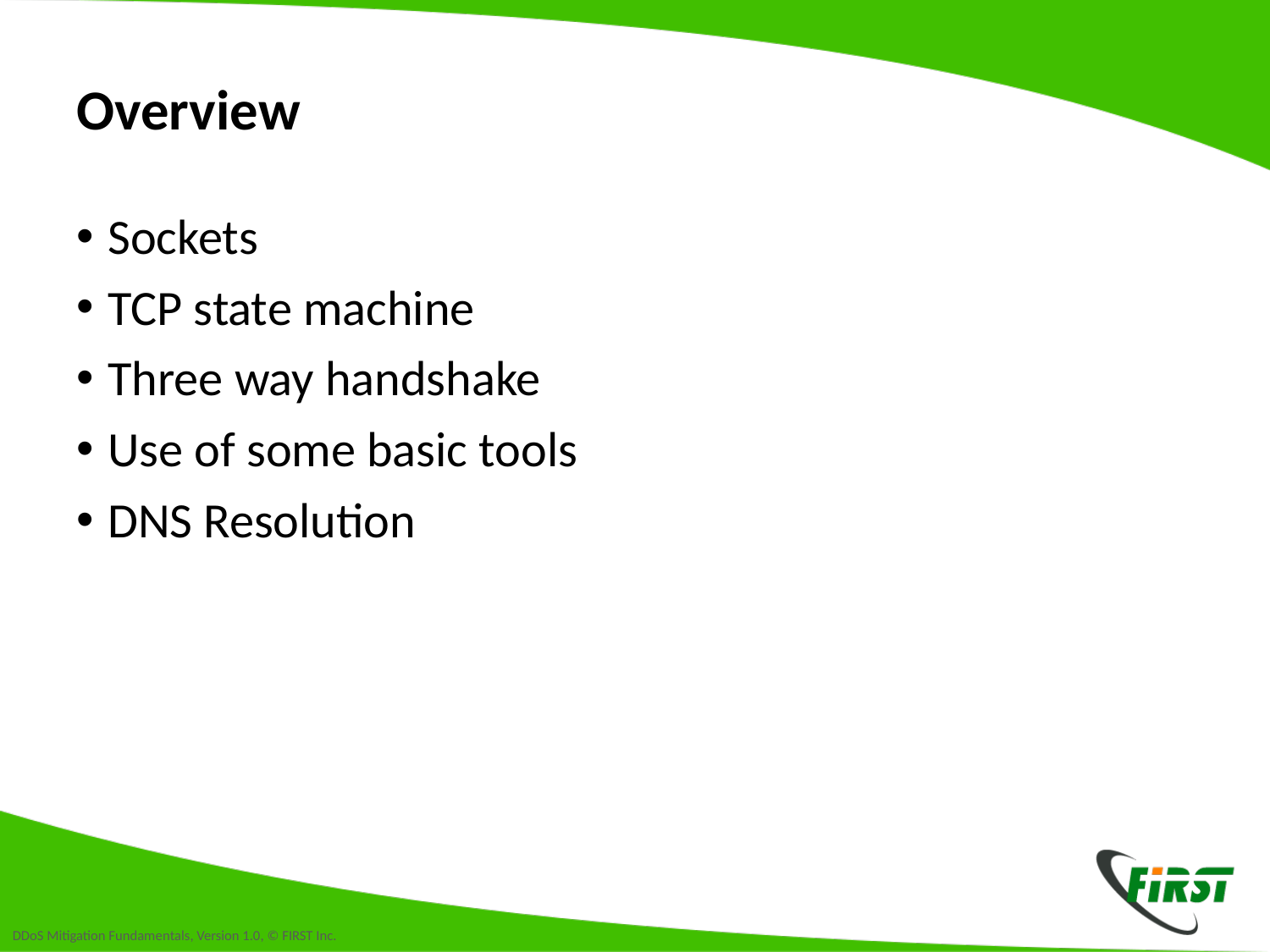

# Overview
Sockets
TCP state machine
Three way handshake
Use of some basic tools
DNS Resolution